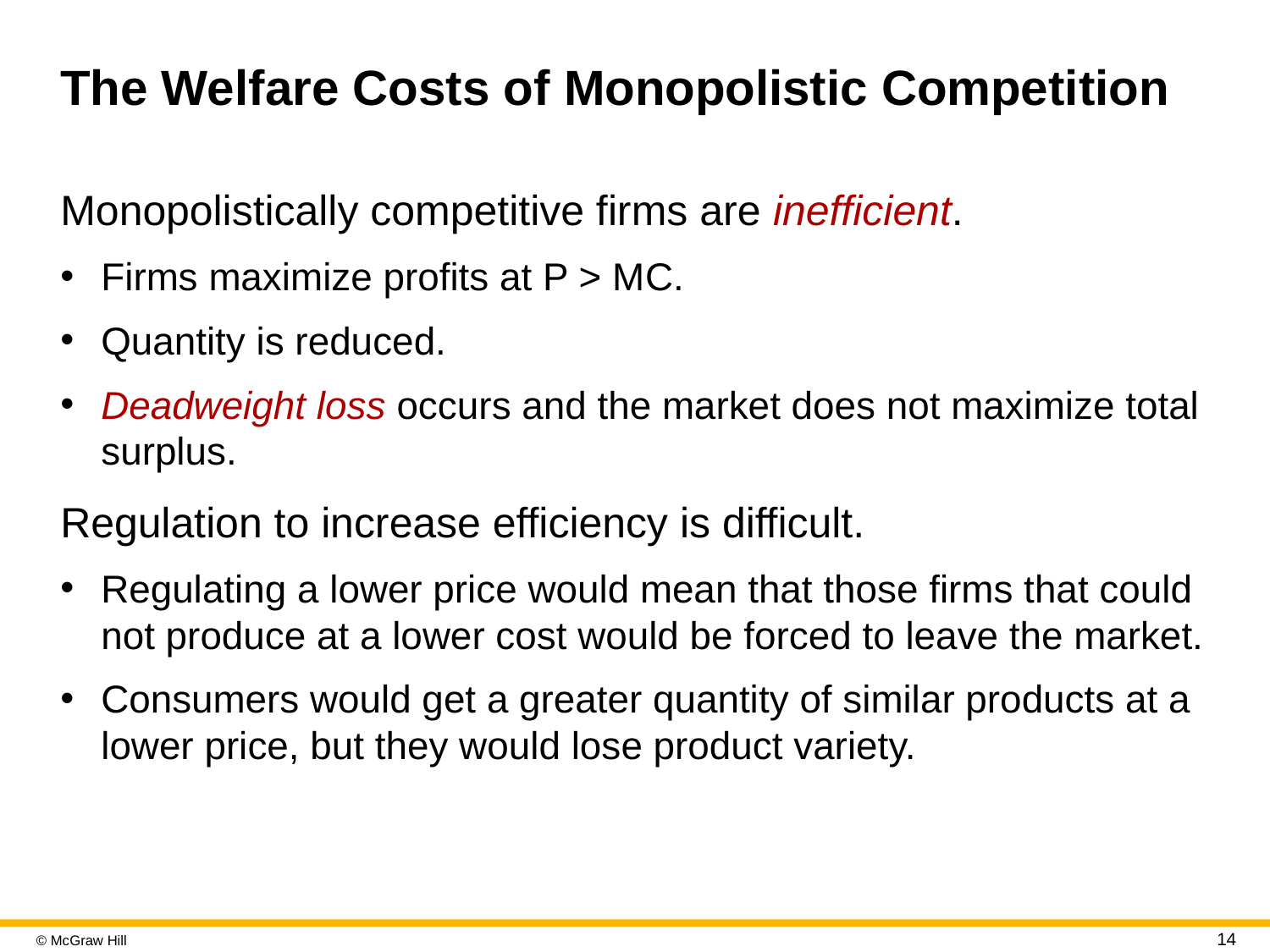

# The Welfare Costs of Monopolistic Competition
Monopolistically competitive firms are inefficient.
Firms maximize profits at P > M C.
Quantity is reduced.
Deadweight loss occurs and the market does not maximize total surplus.
Regulation to increase efficiency is difficult.
Regulating a lower price would mean that those firms that could not produce at a lower cost would be forced to leave the market.
Consumers would get a greater quantity of similar products at a lower price, but they would lose product variety.